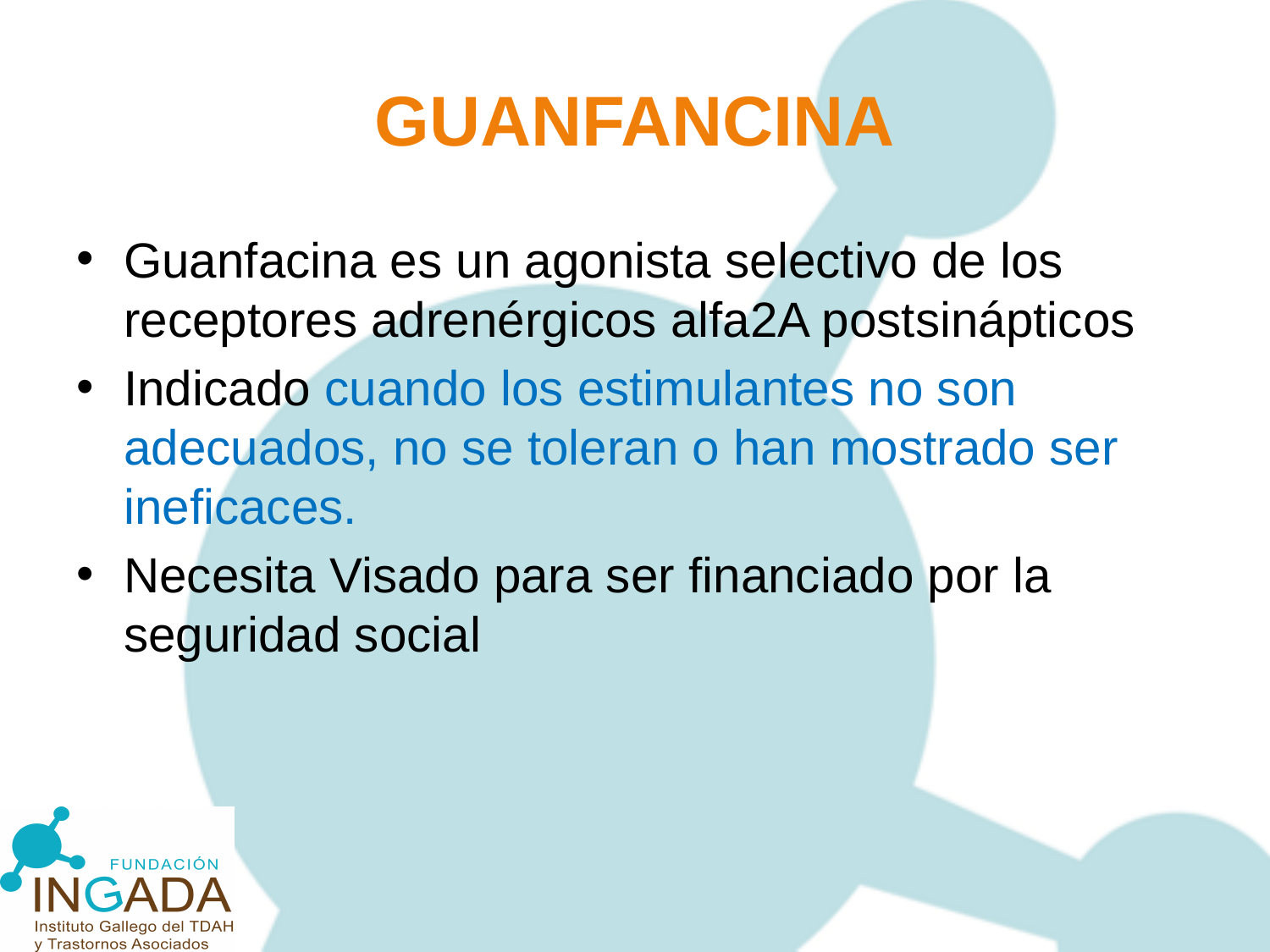

# GUANFANCINA
Guanfacina es un agonista selectivo de los receptores adrenérgicos alfa2A postsinápticos
Indicado cuando los estimulantes no son adecuados, no se toleran o han mostrado ser ineficaces.
Necesita Visado para ser financiado por la seguridad social